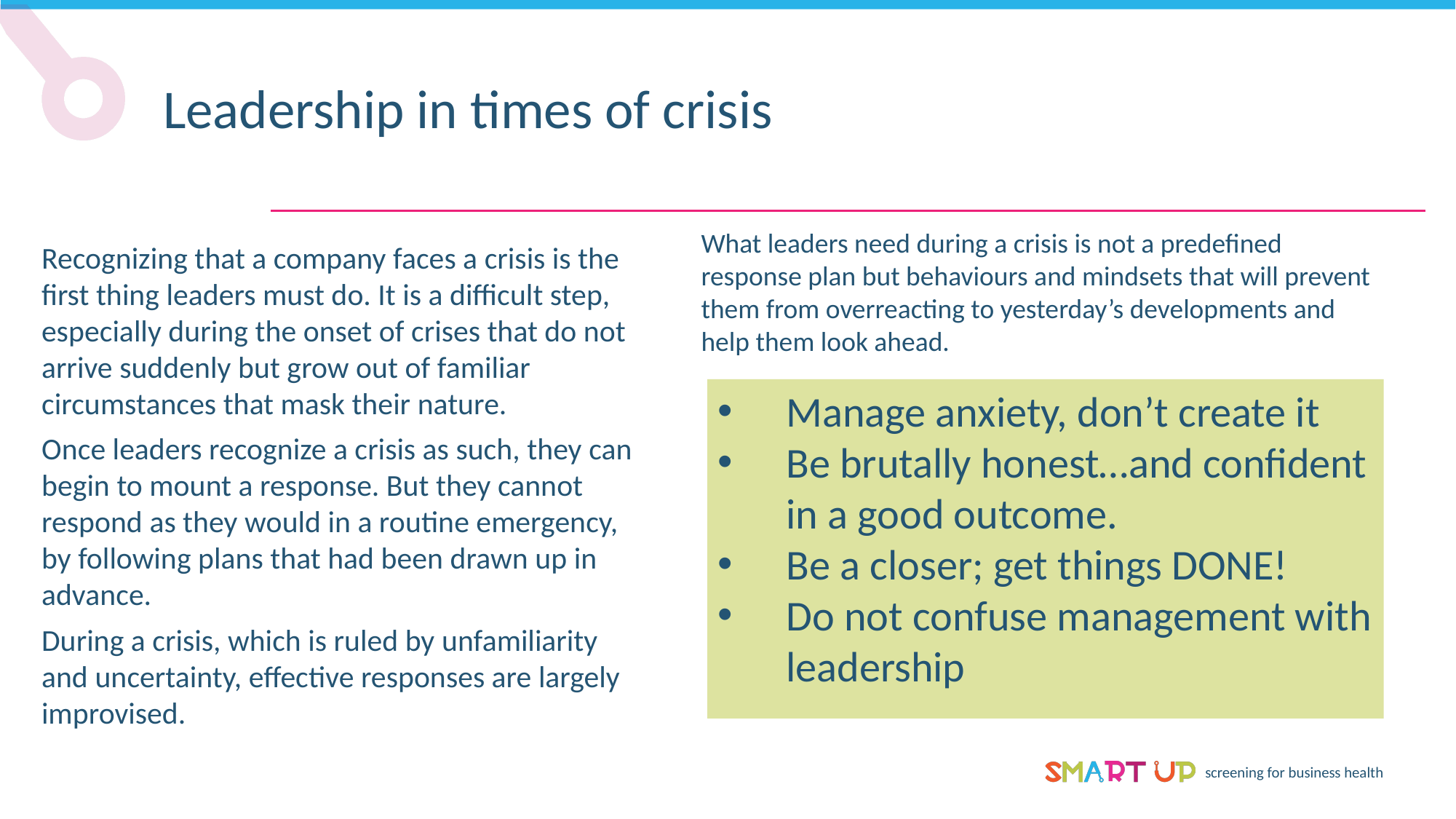

Leadership in times of crisis
Be a closer; get things DONE!
What leaders need during a crisis is not a predefined response plan but behaviours and mindsets that will prevent them from overreacting to yesterday’s developments and help them look ahead.
Recognizing that a company faces a crisis is the first thing leaders must do. It is a difficult step, especially during the onset of crises that do not arrive suddenly but grow out of familiar circumstances that mask their nature.
Once leaders recognize a crisis as such, they can begin to mount a response. But they cannot respond as they would in a routine emergency, by following plans that had been drawn up in advance.
During a crisis, which is ruled by unfamiliarity and uncertainty, effective responses are largely improvised.
Manage anxiety, don’t create it
Be brutally honest…and confident in a good outcome.
Be a closer; get things DONE!
Do not confuse management with leadership